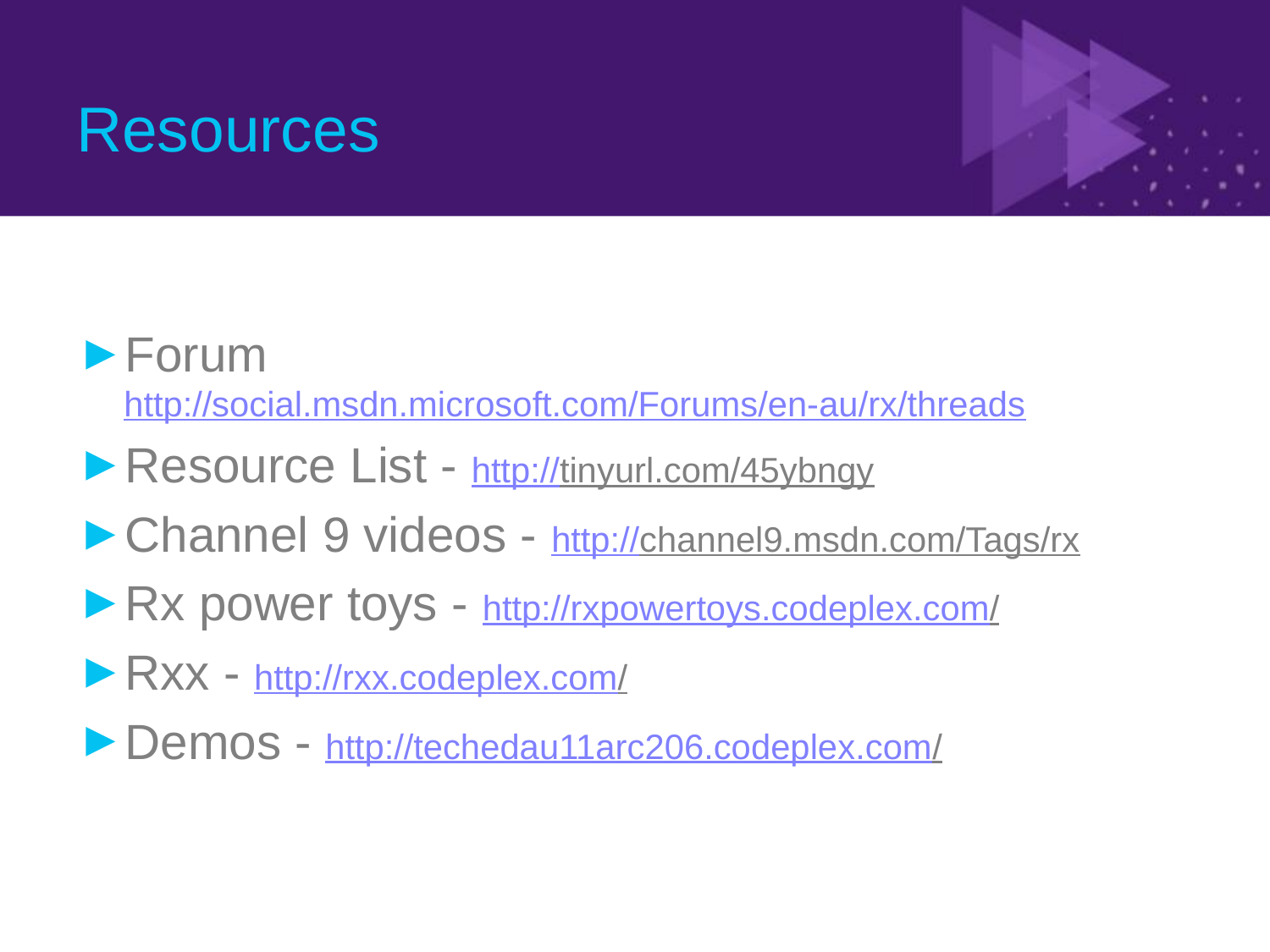

# Resources
Forum
http://social.msdn.microsoft.com/Forums/en-au/rx/threads
Resource List - http://tinyurl.com/45ybngy
Channel 9 videos - http://channel9.msdn.com/Tags/rx
Rx power toys - http://rxpowertoys.codeplex.com/
Rxx - http://rxx.codeplex.com/
Demos - http://techedau11arc206.codeplex.com/